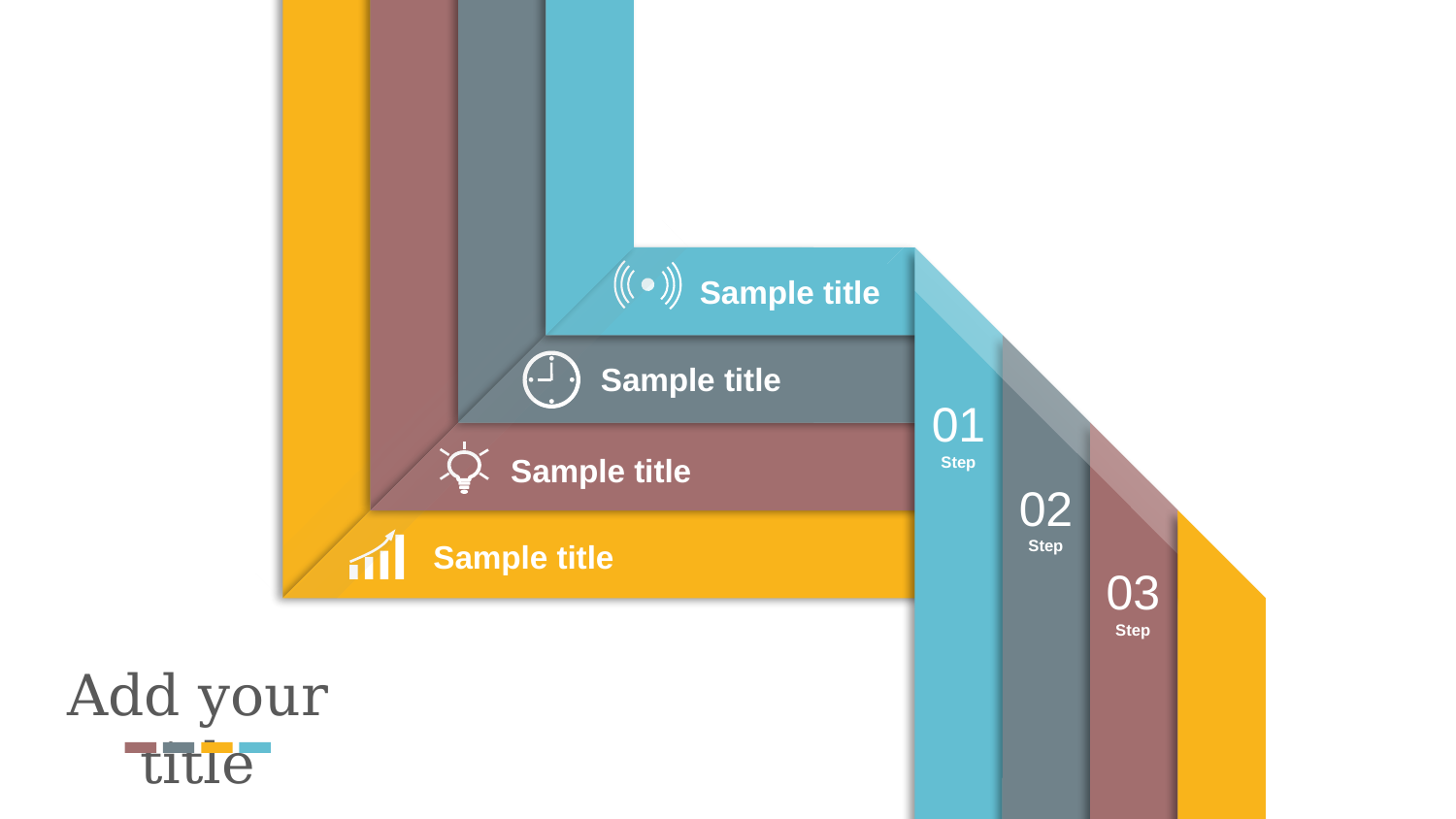

Sample title

Sample title

01
Step

Sample title
02
Step

Sample title
03
Step
04
Step
Add your title